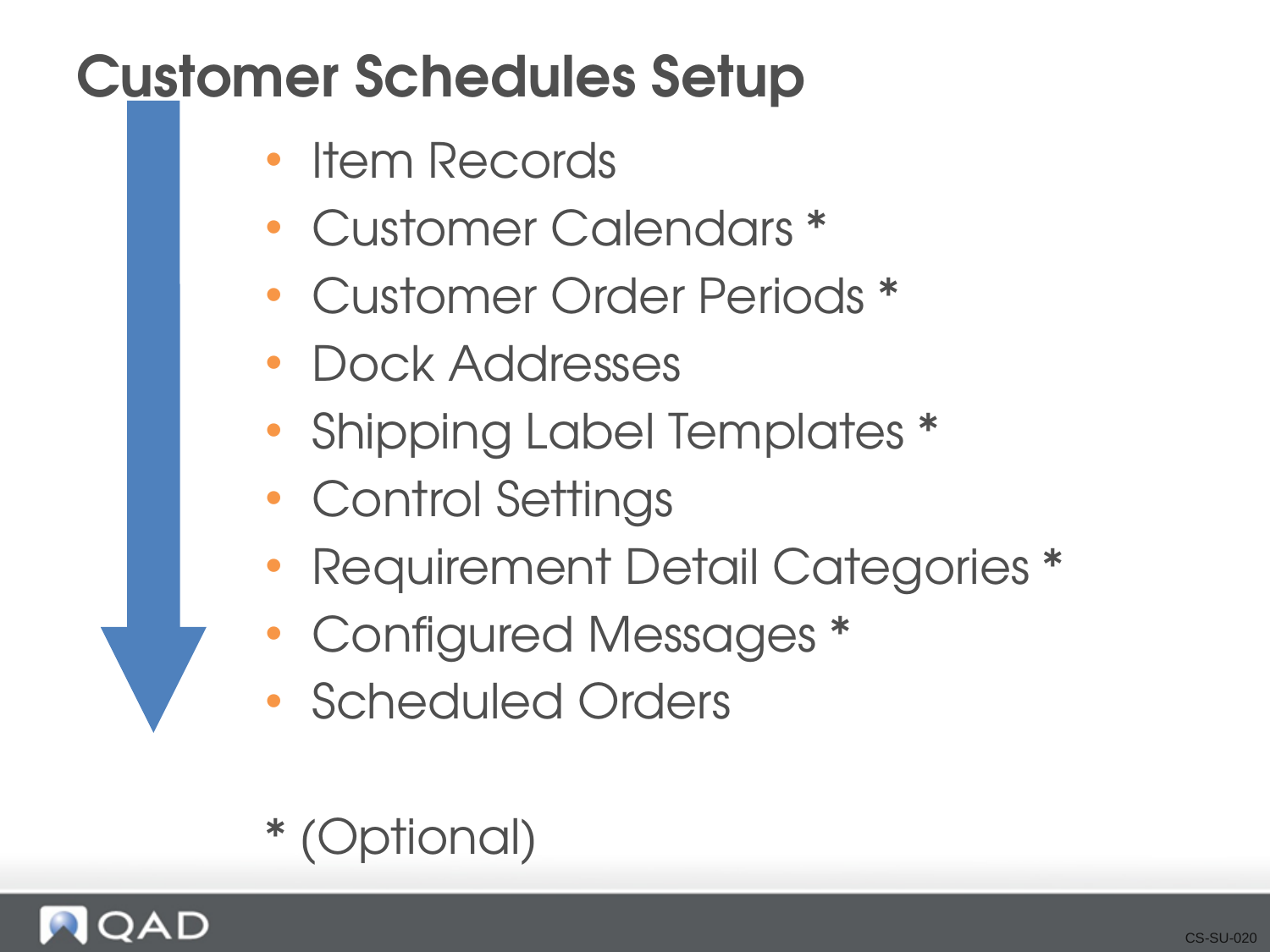

# Customer Schedules Setup

Item Records
Customer Calendars *
Customer Order Periods *
Dock Addresses
Shipping Label Templates *
Control Settings
Requirement Detail Categories *
Configured Messages *
Scheduled Orders

* (Optional)
CS-SU-020